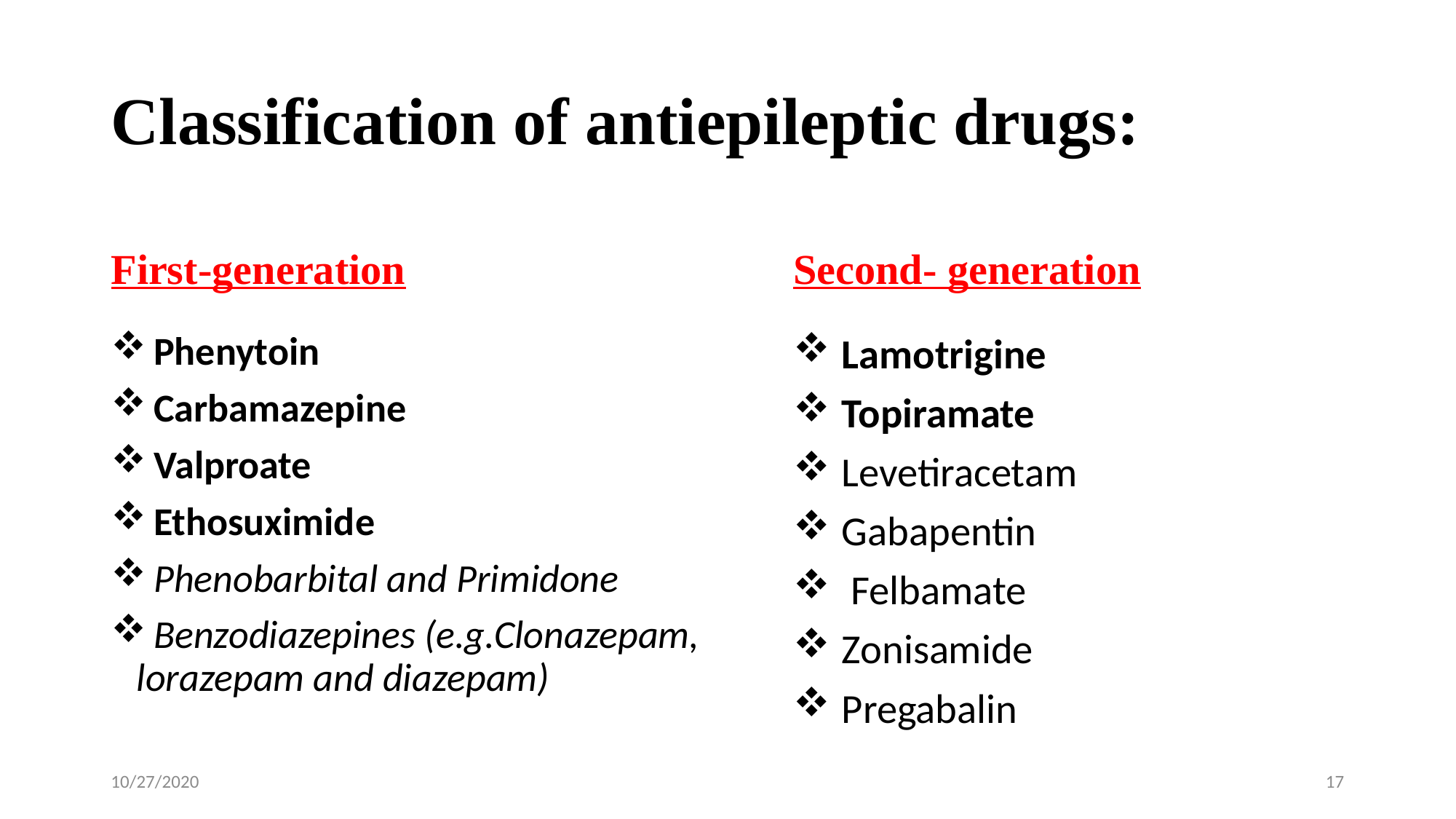

# Classification of antiepileptic drugs:
First-generation
Second- generation
 Phenytoin
 Carbamazepine
 Valproate
 Ethosuximide
 Phenobarbital and Primidone
 Benzodiazepines (e.g.Clonazepam, lorazepam and diazepam)

Lamotrigine
Topiramate
Levetiracetam
Gabapentin
 Felbamate
Zonisamide
Pregabalin

10/27/2020
17